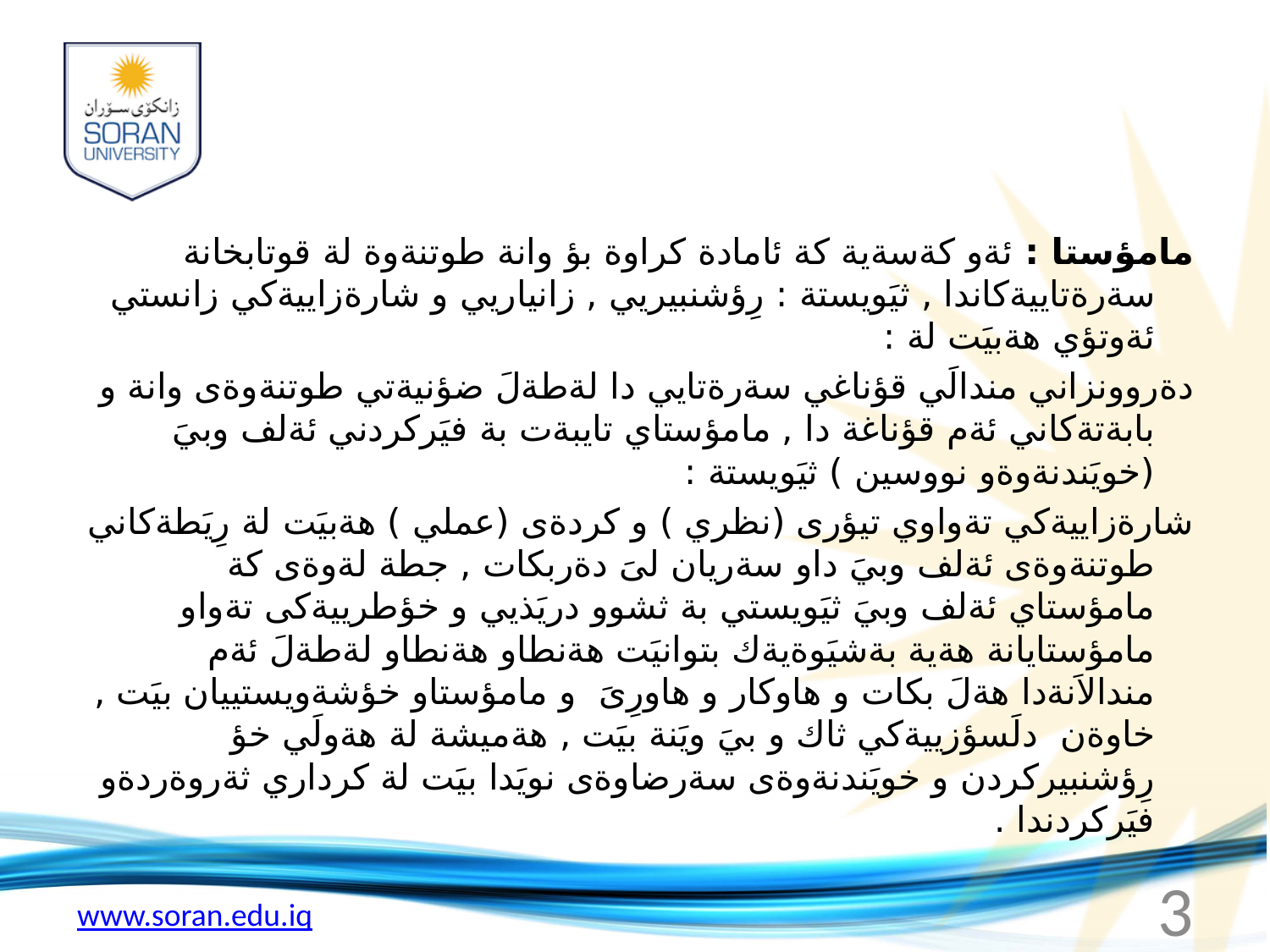

مامؤستا : ئةو كةسةية كة ئامادة كراوة بؤ وانة طوتنةوة لة قوتابخانة سةرةتاييةكاندا , ثيَويستة : رِؤشنبيريي , زانياريي و شارةزاييةكي زانستي  ئةوتؤي هةبيَت لة :
دةروونزاني مندالَي قؤناغي سةرةتايي دا لةطةلَ ضؤنيةتي طوتنةوةى وانة و بابةتةكاني ئةم قؤناغة دا , مامؤستاي تايبةت بة فيَركردني ئةلف وبيَ (خويَندنةوةو نووسين ) ثيَويستة :
شارةزاييةكي تةواوي تيؤرى (نظري ) و كردةى (عملي ) هةبيَت لة رِيَطةكاني طوتنةوةى ئةلف وبيَ داو سةريان لىَ دةربكات , جطة لةوةى كة مامؤستاي ئةلف وبيَ ثيَويستي بة ثشوو دريَذيي و خؤطرييةكى تةواو مامؤستايانة هةية بةشيَوةيةك بتوانيَت هةنطاو هةنطاو لةطةلَ ئةم مندالاَنةدا هةلَ بكات و هاوكار و هاورِىَ  و مامؤستاو خؤشةويستييان بيَت , خاوةن  دلَسؤزييةكي ثاك و بيَ ويَنة بيَت , هةميشة لة هةولَي خؤ رِؤشنبيركردن و خويَندنةوةى سةرضاوةى نويَدا بيَت لة كرداري ثةروةردةو فيَركردندا .
3